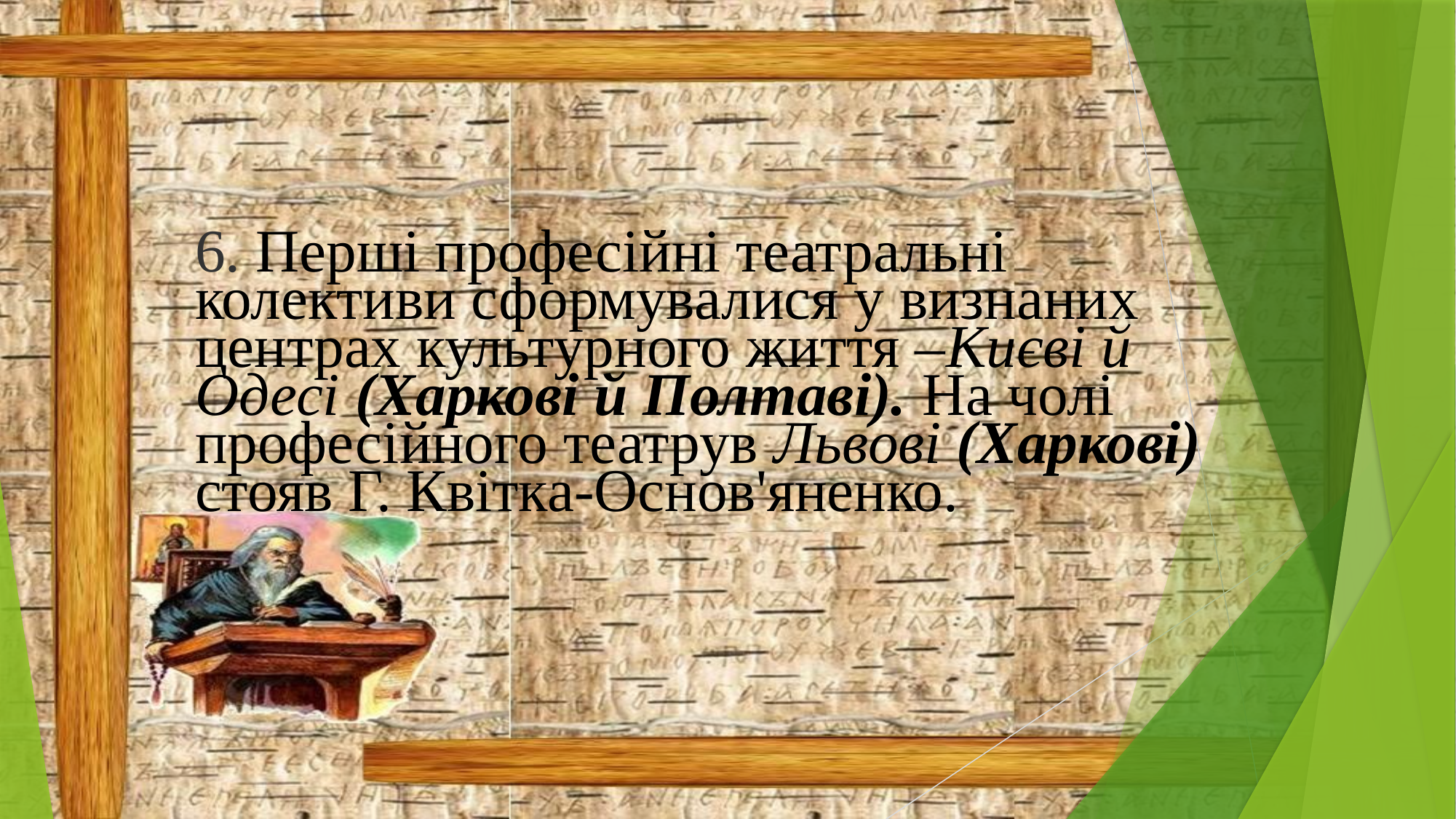

6. Перші професійні театральні

колективи сформувалися у визнаних

центрах культурного життя –Києві й

Одесі (Харкові й Полтаві). На чолі

професійного театрув Львові (Харкові)

стояв Г. Квітка-Основ'яненко.